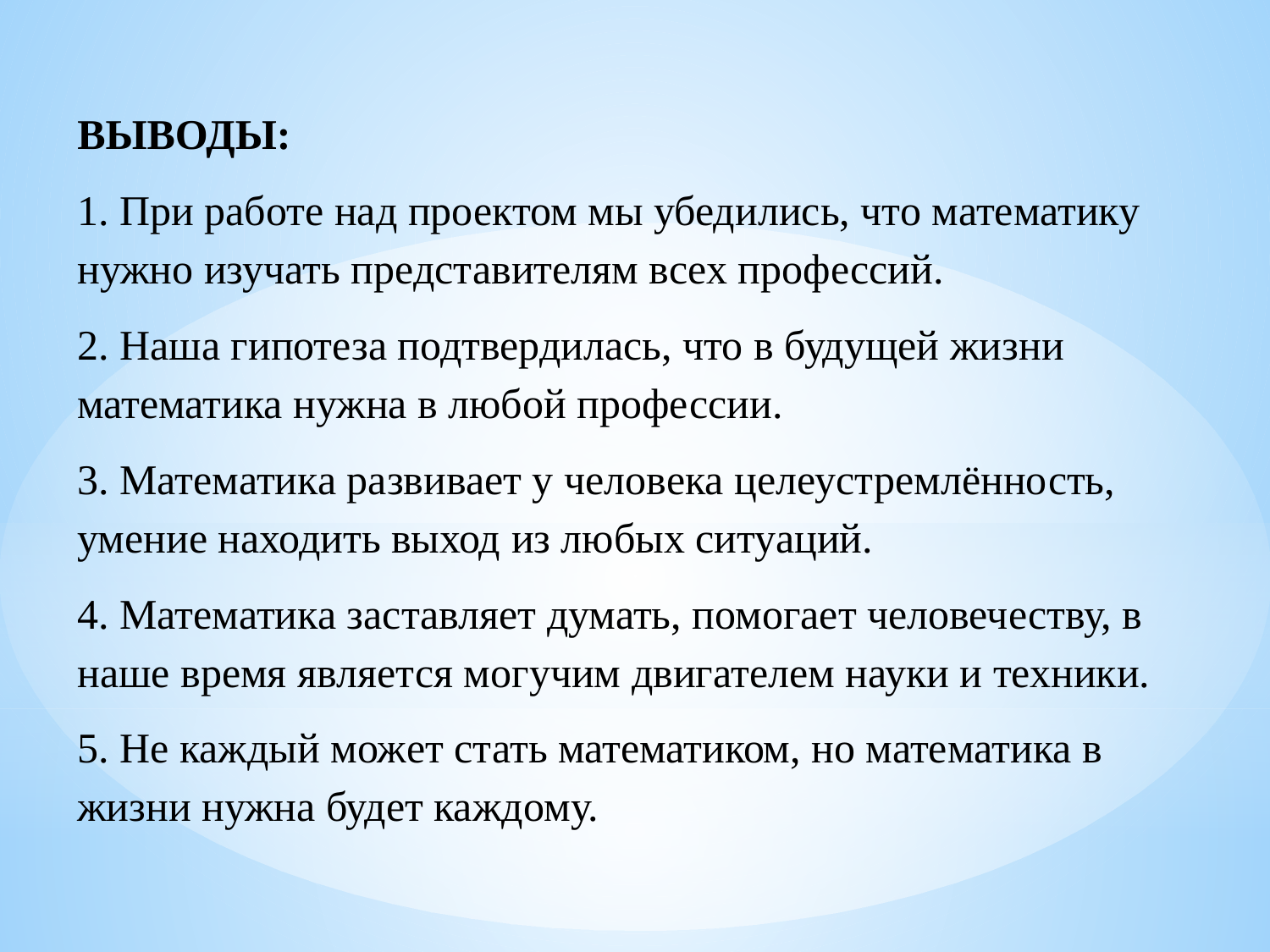

ВЫВОДЫ:
1. При работе над проектом мы убедились, что математику нужно изучать представителям всех профессий.
2. Наша гипотеза подтвердилась, что в будущей жизни математика нужна в любой профессии.
3. Математика развивает у человека целеустремлённость, умение находить выход из любых ситуаций.
4. Математика заставляет думать, помогает человечеству, в наше время является могучим двигателем науки и техники.
5. Не каждый может стать математиком, но математика в жизни нужна будет каждому.